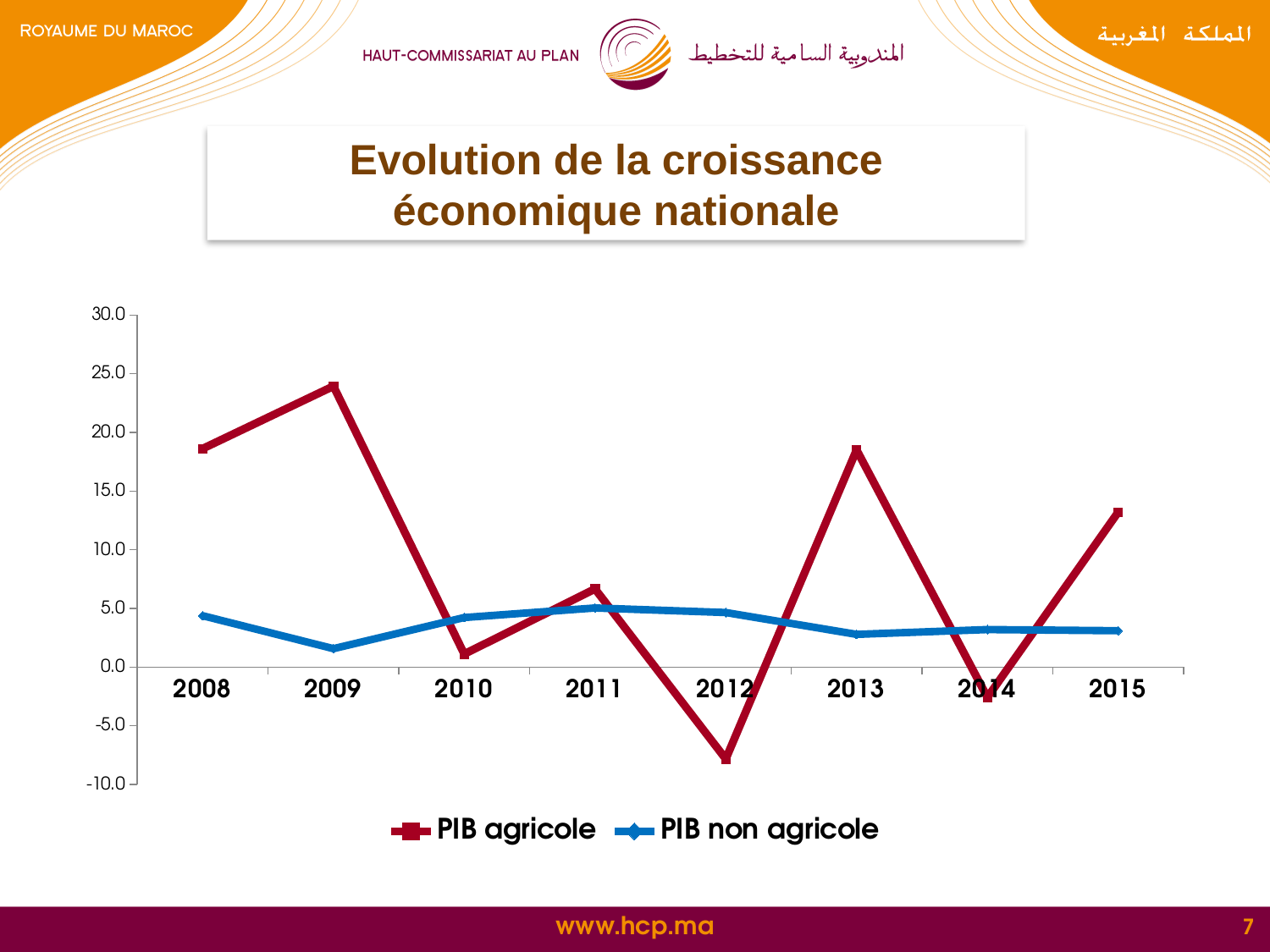

Evolution de la croissance économique nationale

### Chart

| Category | PIB agricole | PIB non agricole |
|---|---|---|
| 2008 | 18.621875977367708 | 4.375697346445179 |
| 2009 | 23.946257376781496 | 1.5674482784842496 |
| 2010 | 1.1064737430396718 | 4.2215722480129605 |
| 2011 | 6.660233561117772 | 5.035384574843414 |
| 2012 | -7.836868226852801 | 4.647970548069214 |
| 2013 | 18.51540080352017 | 2.785935391697765 |
| 2014 | -2.5840304935399274 | 3.194088392124698 |
| 2015 | 13.211560801078008 | 3.098752147671718 |
7